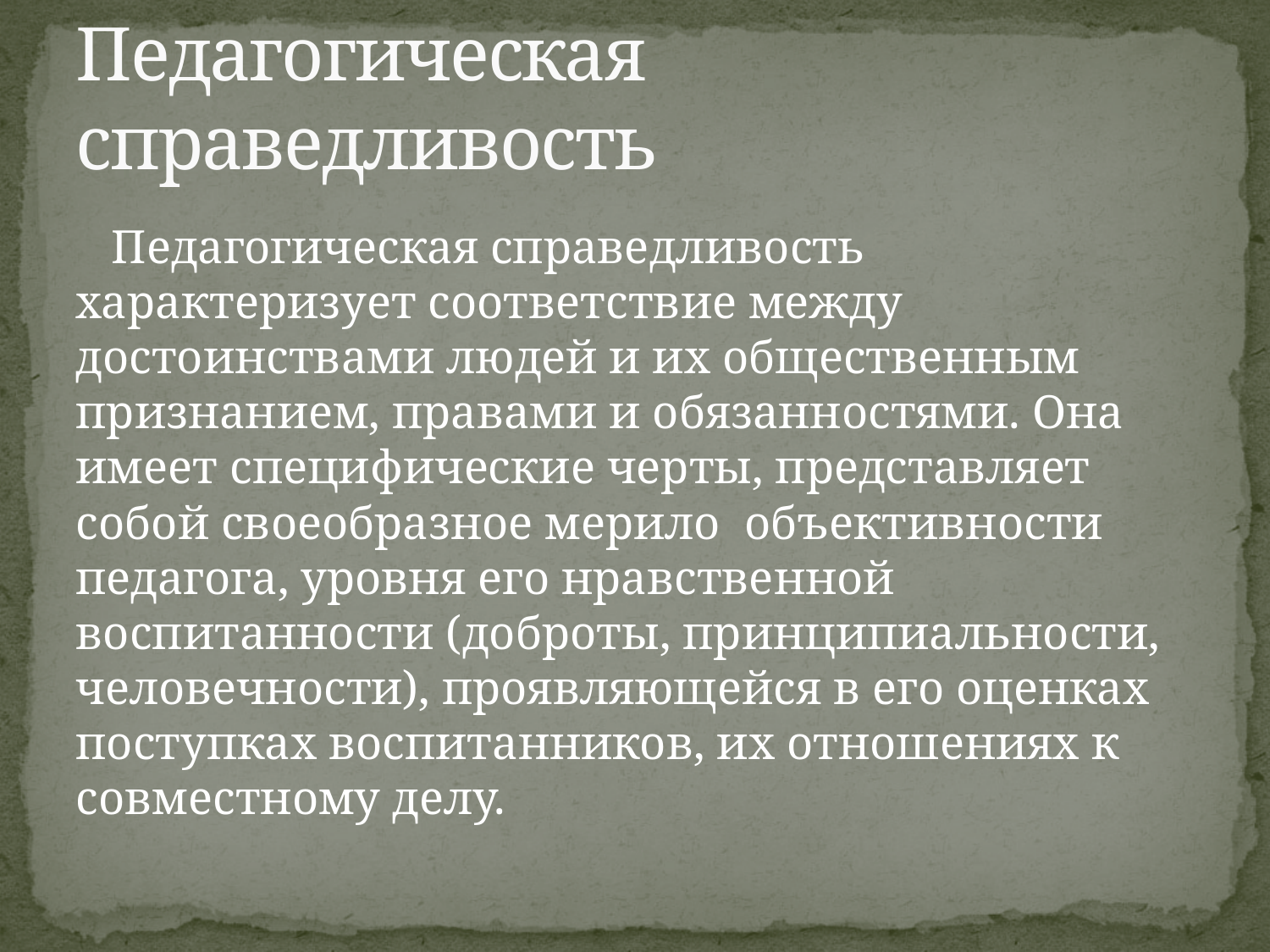

# Педагогическая справедливость
   Педагогическая справедливость характеризует соответствие между достоинствами людей и их общественным признанием, правами и обязанностями. Она имеет специфические черты, представляет собой своеобразное мерило  объективности педагога, уровня его нравственной воспитанности (доброты, принципиальности, человечности), проявляющейся в его оценках поступках воспитанников, их отношениях к совместному делу.